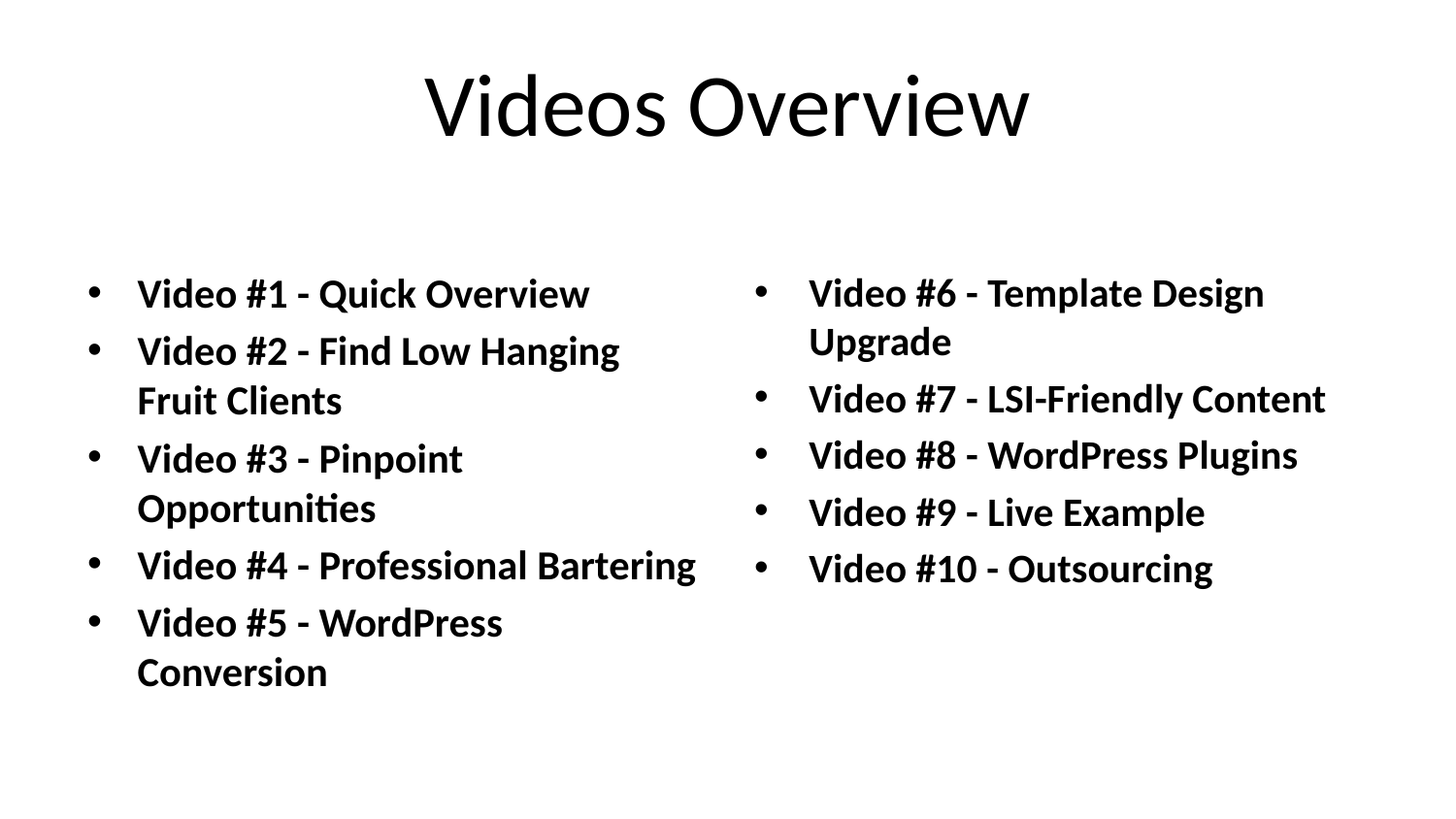

# Videos Overview

Video #1 - Quick Overview
Video #2 - Find Low Hanging Fruit Clients
Video #3 - Pinpoint Opportunities
Video #4 - Professional Bartering
Video #5 - WordPress Conversion
Video #6 - Template Design Upgrade
Video #7 - LSI-Friendly Content
Video #8 - WordPress Plugins
Video #9 - Live Example
Video #10 - Outsourcing